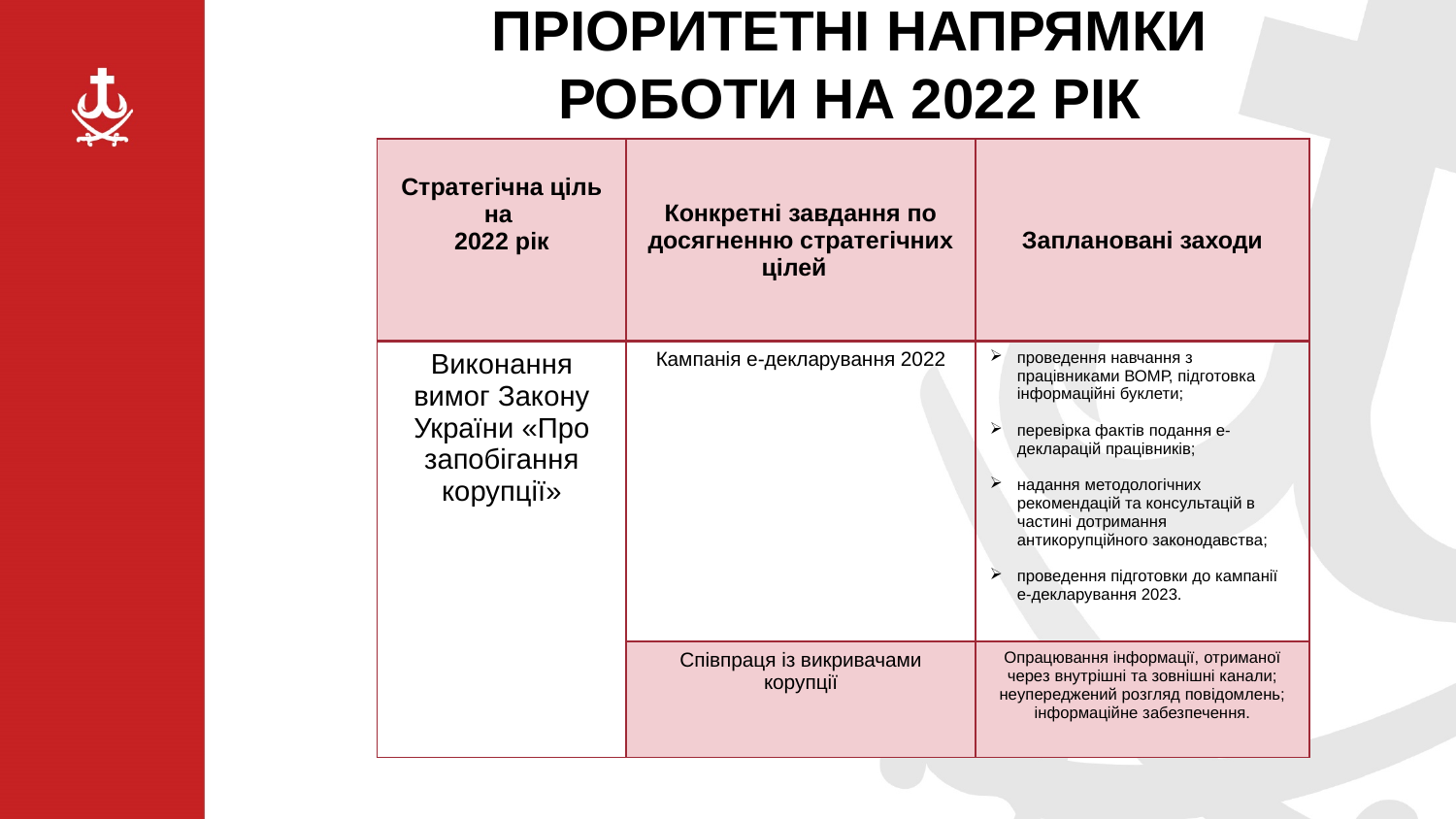

ПРІОРИТЕТНІ НАПРЯМКИ РОБОТИ НА 2022 РІК
| Стратегічна ціль на 2022 рік | Конкретні завдання по досягненню стратегічних цілей | Заплановані заходи |
| --- | --- | --- |
| Виконання вимог Закону України «Про запобігання корупції» | Кампанія е-декларування 2022 | проведення навчання з працівниками ВОМР, підготовка інформаційні буклети; перевірка фактів подання е-декларацій працівників; надання методологічних рекомендацій та консультацій в частині дотримання антикорупційного законодавства; проведення підготовки до кампанії е-декларування 2023. |
|  | Співпраця із викривачами корупції | Опрацювання інформації, отриманої через внутрішні та зовнішні канали; неупереджений розгляд повідомлень; інформаційне забезпечення. |